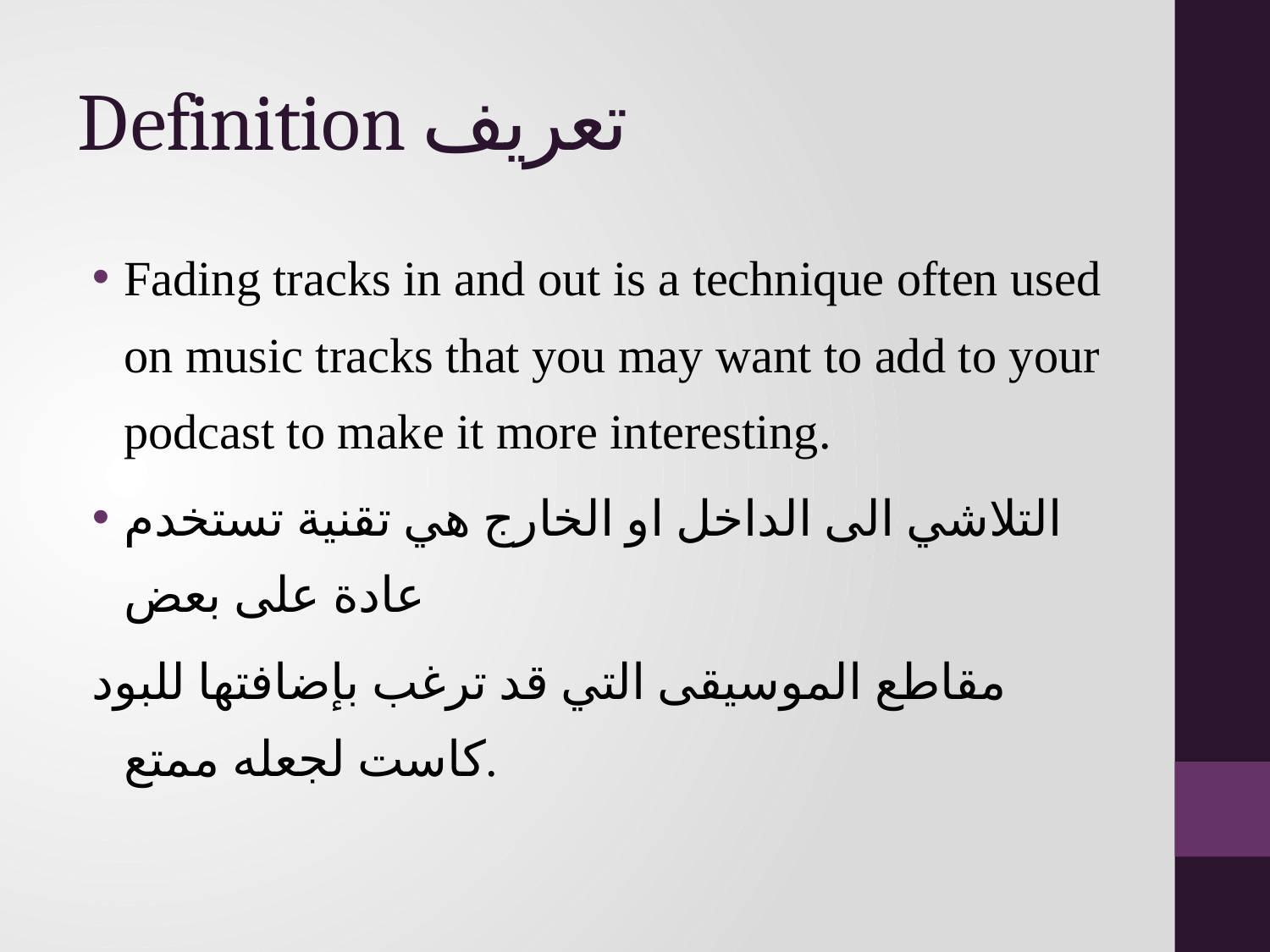

# Definition تعريف
Fading tracks in and out is a technique often used on music tracks that you may want to add to your podcast to make it more interesting.
التلاشي الى الداخل او الخارج هي تقنية تستخدم عادة على بعض
مقاطع الموسيقى التي قد ترغب بإضافتها للبود كاست لجعله ممتع.